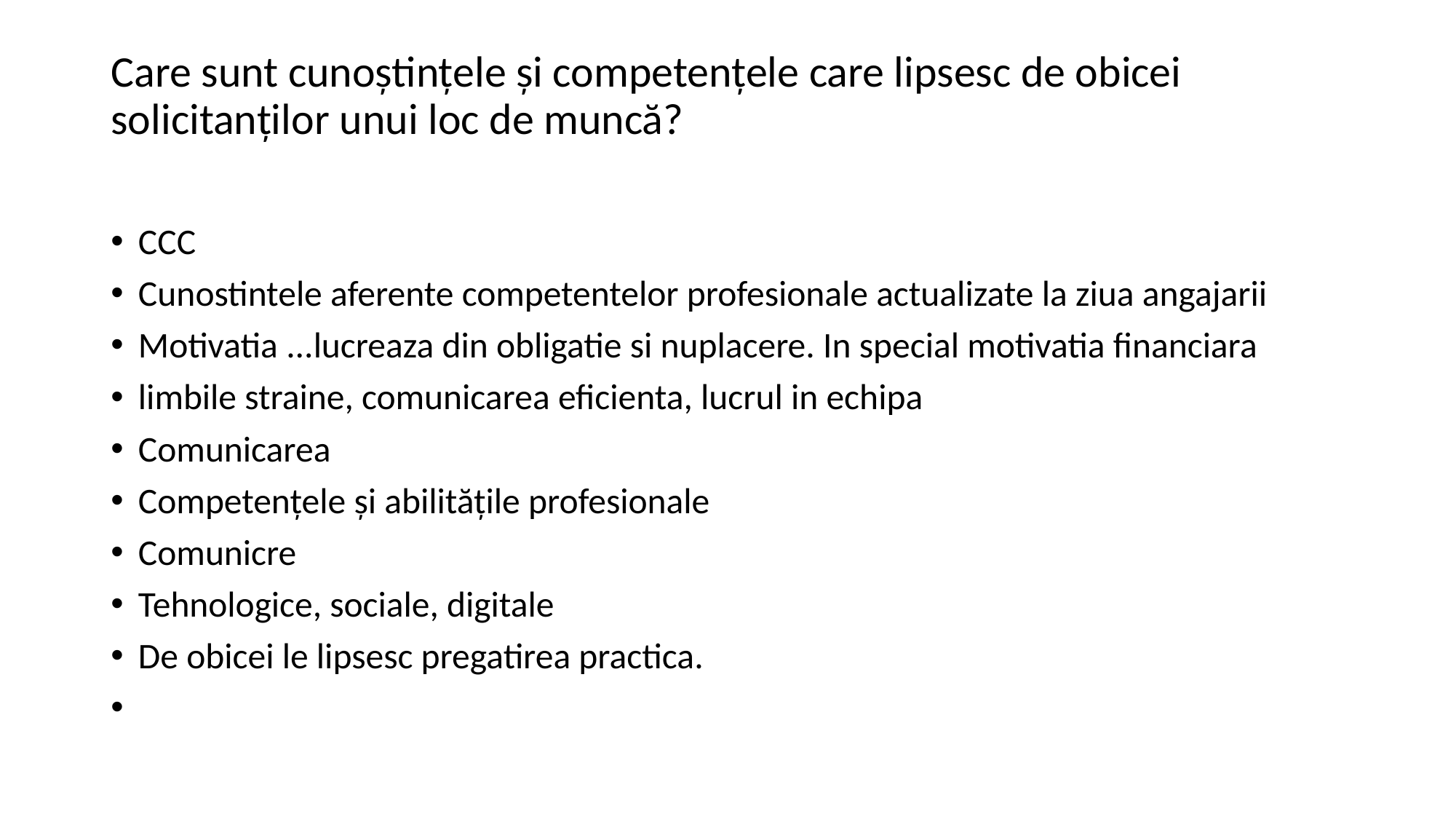

# Care sunt cunoștințele și competențele care lipsesc de obicei solicitanților unui loc de muncă?
CCC
Cunostintele aferente competentelor profesionale actualizate la ziua angajarii
Motivatia ...lucreaza din obligatie si nuplacere. In special motivatia financiara
limbile straine, comunicarea eficienta, lucrul in echipa
Comunicarea
Competențele și abilitățile profesionale
Comunicre
Tehnologice, sociale, digitale
De obicei le lipsesc pregatirea practica.